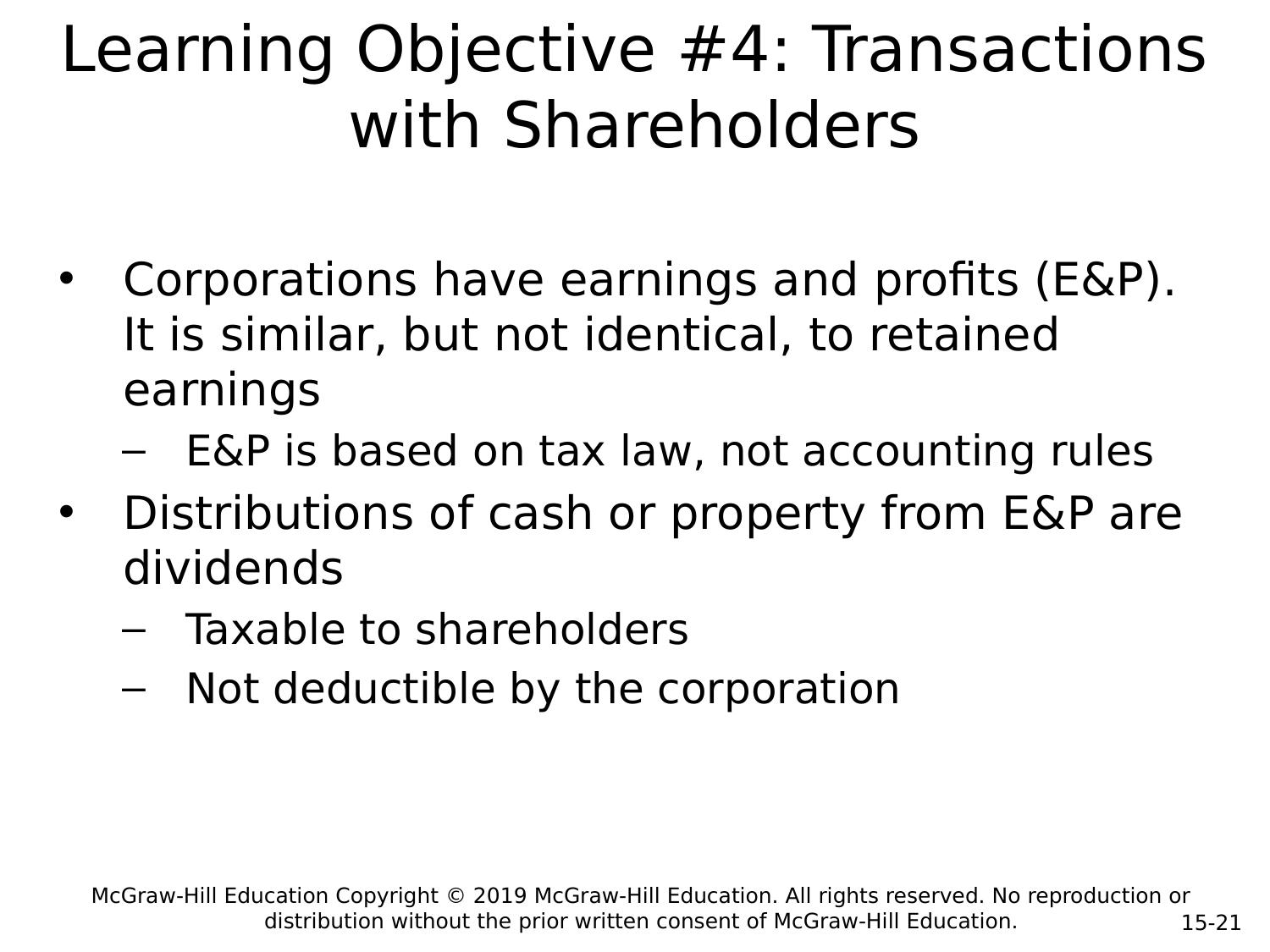

# Learning Objective #4: Transactions with Shareholders
Corporations have earnings and profits (E&P). It is similar, but not identical, to retained earnings
E&P is based on tax law, not accounting rules
Distributions of cash or property from E&P are dividends
Taxable to shareholders
Not deductible by the corporation
McGraw-Hill Education Copyright © 2019 McGraw-Hill Education. All rights reserved. No reproduction or distribution without the prior written consent of McGraw-Hill Education.
15-21